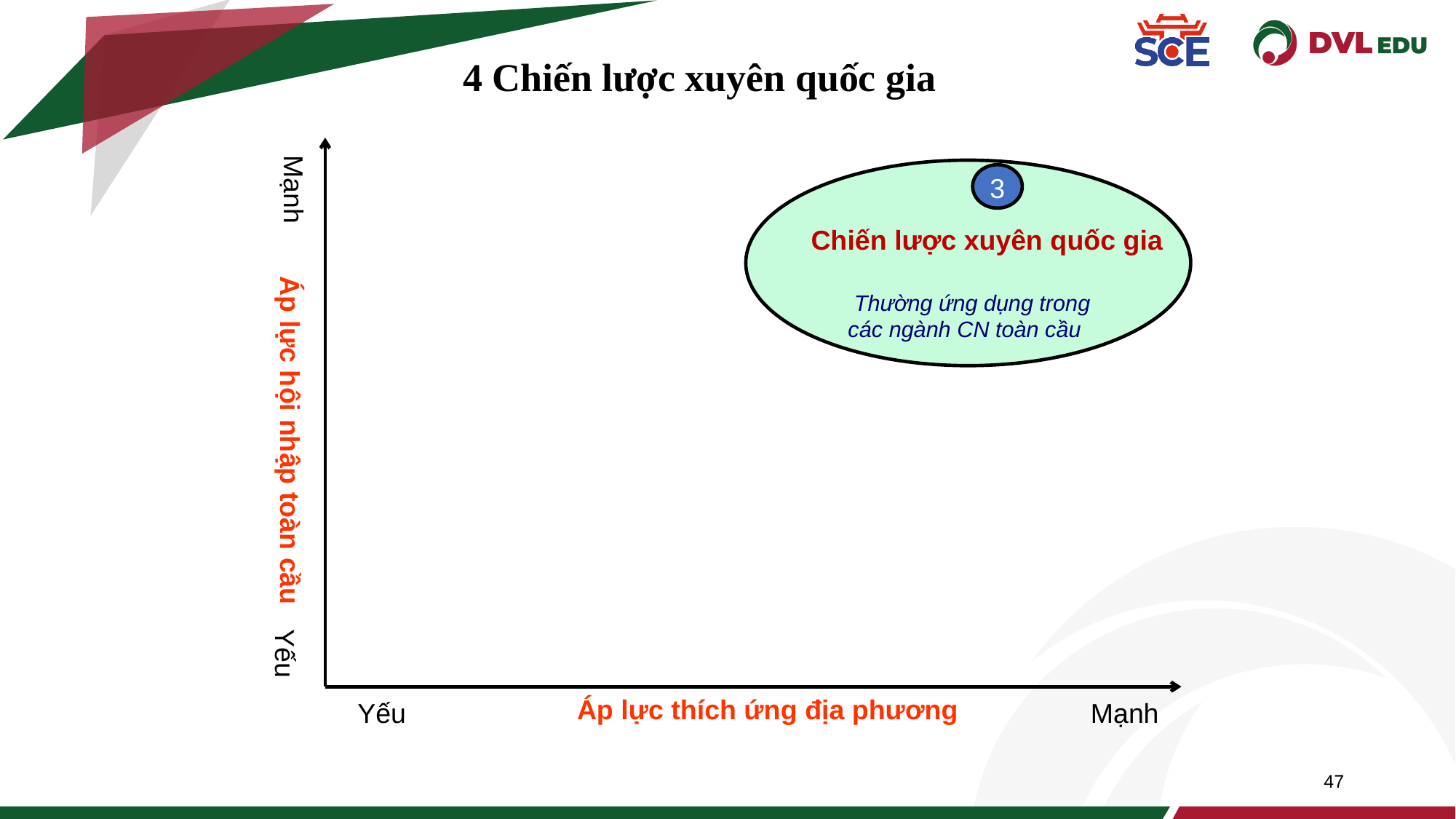

4 Chiến lược xuyên quốc gia
Mạnh

Chiến lược xuyên quốc gia

       Thường ứng dụng trong
      các ngành CN toàn cầu

3
Áp lực hội nhập toàn cầu

Yếu
Áp lực thích ứng địa phương
Yếu
Mạnh
47